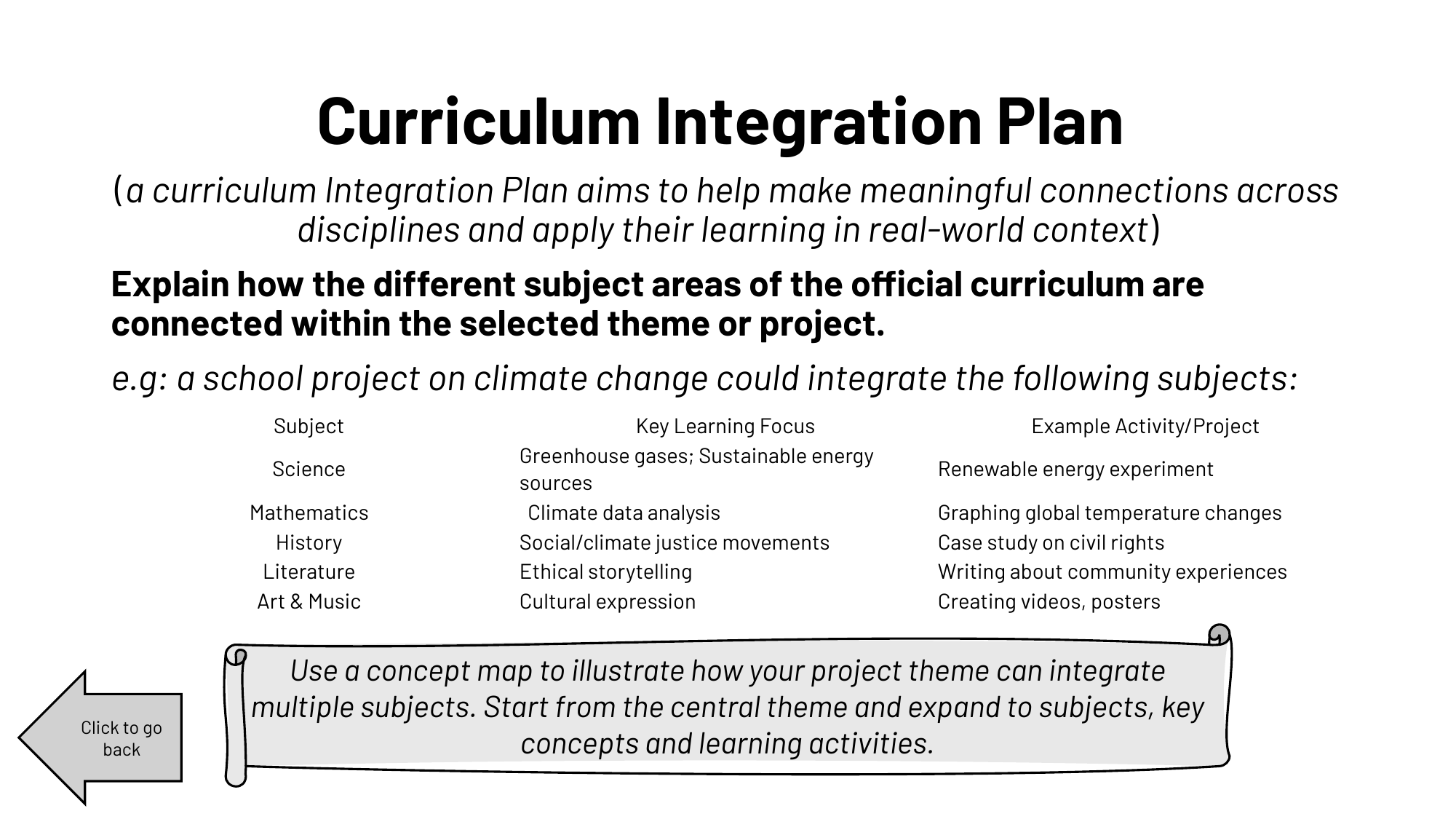

# Curriculum Integration Plan
(a curriculum Integration Plan aims to help make meaningful connections across disciplines and apply their learning in real-world context)
Explain how the different subject areas of the official curriculum are connected within the selected theme or project.
e.g: a school project on climate change could integrate the following subjects:

| Subject | Key Learning Focus | Example Activity/Project |
| --- | --- | --- |
| Science | Greenhouse gases; Sustainable energy sources | Renewable energy experiment |
| Mathematics | Climate data analysis | Graphing global temperature changes |
| History | Social/climate justice movements | Case study on civil rights |
| Literature | Ethical storytelling | Writing about community experiences |
| Art & Music | Cultural expression | Creating videos, posters |
Use a concept map to illustrate how your project theme can integrate multiple subjects. Start from the central theme and expand to subjects, key concepts and learning activities.
Click to go back